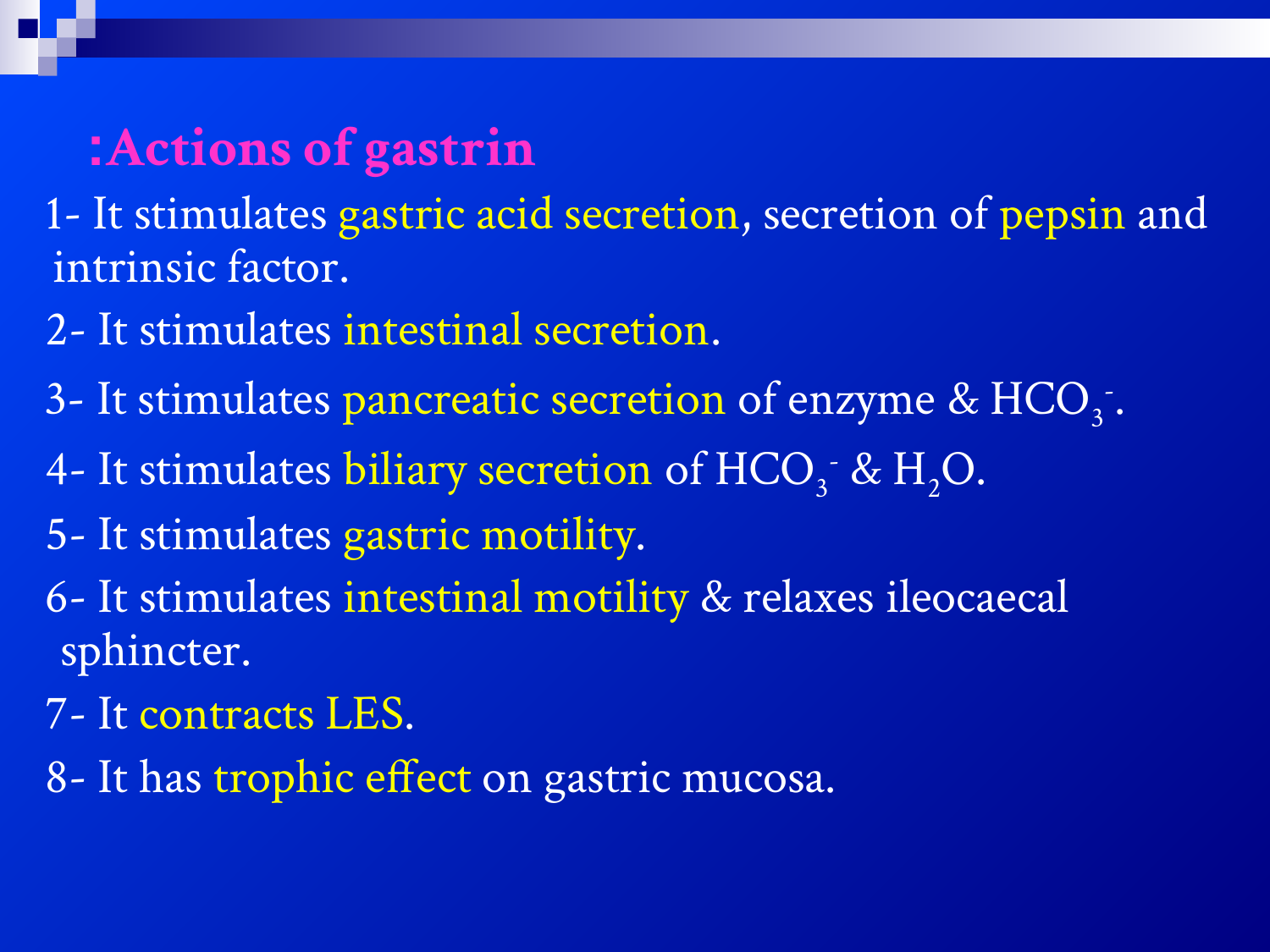

# Actions of gastrin:
   1- It stimulates gastric acid secretion, secretion of pepsin and intrinsic factor.
   2- It stimulates intestinal secretion.
   3- It stimulates pancreatic secretion of enzyme & HCO3-.
   4- It stimulates biliary secretion of HCO3- & H2O.
   5- It stimulates gastric motility.
   6- It stimulates intestinal motility & relaxes ileocaecal sphincter.
   7- It contracts LES.
   8- It has trophic effect on gastric mucosa.